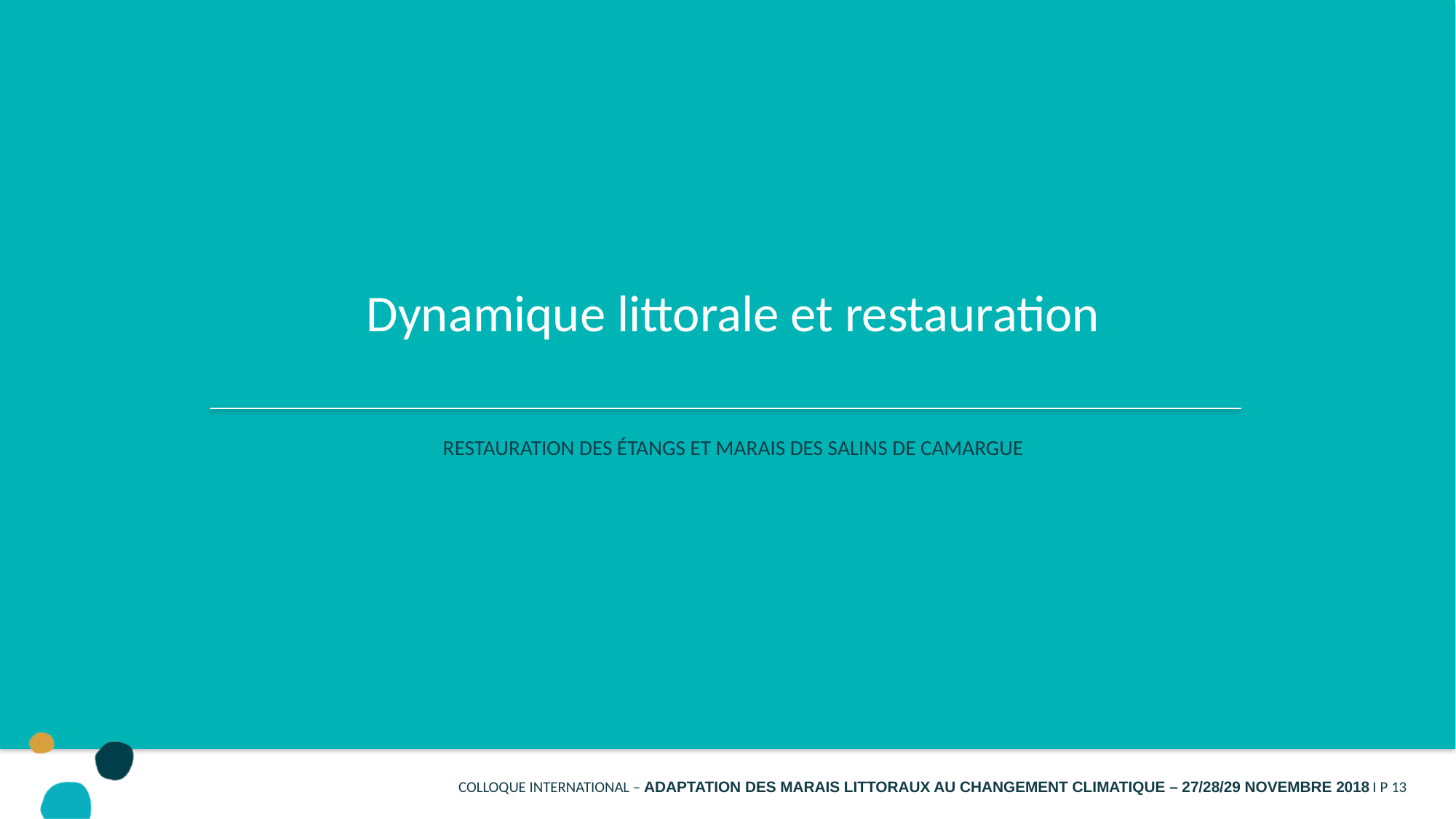

# Dynamique littorale et restauration

Restauration des étangs et marais des salins de Camargue